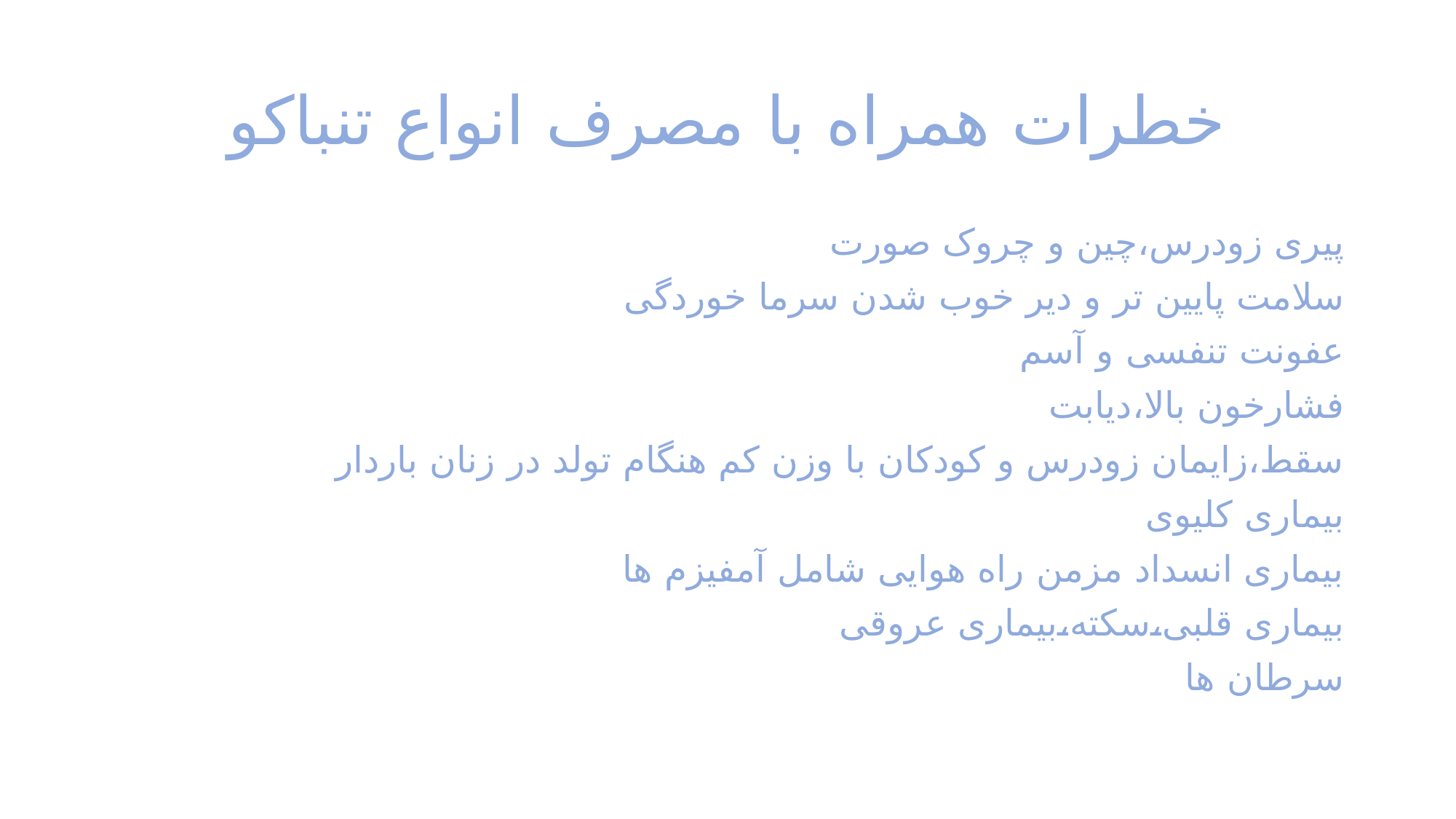

# خطرات همراه با مصرف انواع تنباکو
پیری زودرس،چین و چروک صورت
سلامت پایین تر و دیر خوب شدن سرما خوردگی
عفونت تنفسی و آسم
فشارخون بالا،دیابت
سقط،زایمان زودرس و کودکان با وزن کم هنگام تولد در زنان باردار
بیماری کلیوی
بیماری انسداد مزمن راه هوایی شامل آمفیزم ها
بیماری قلبی،سکته،بیماری عروقی
سرطان ها